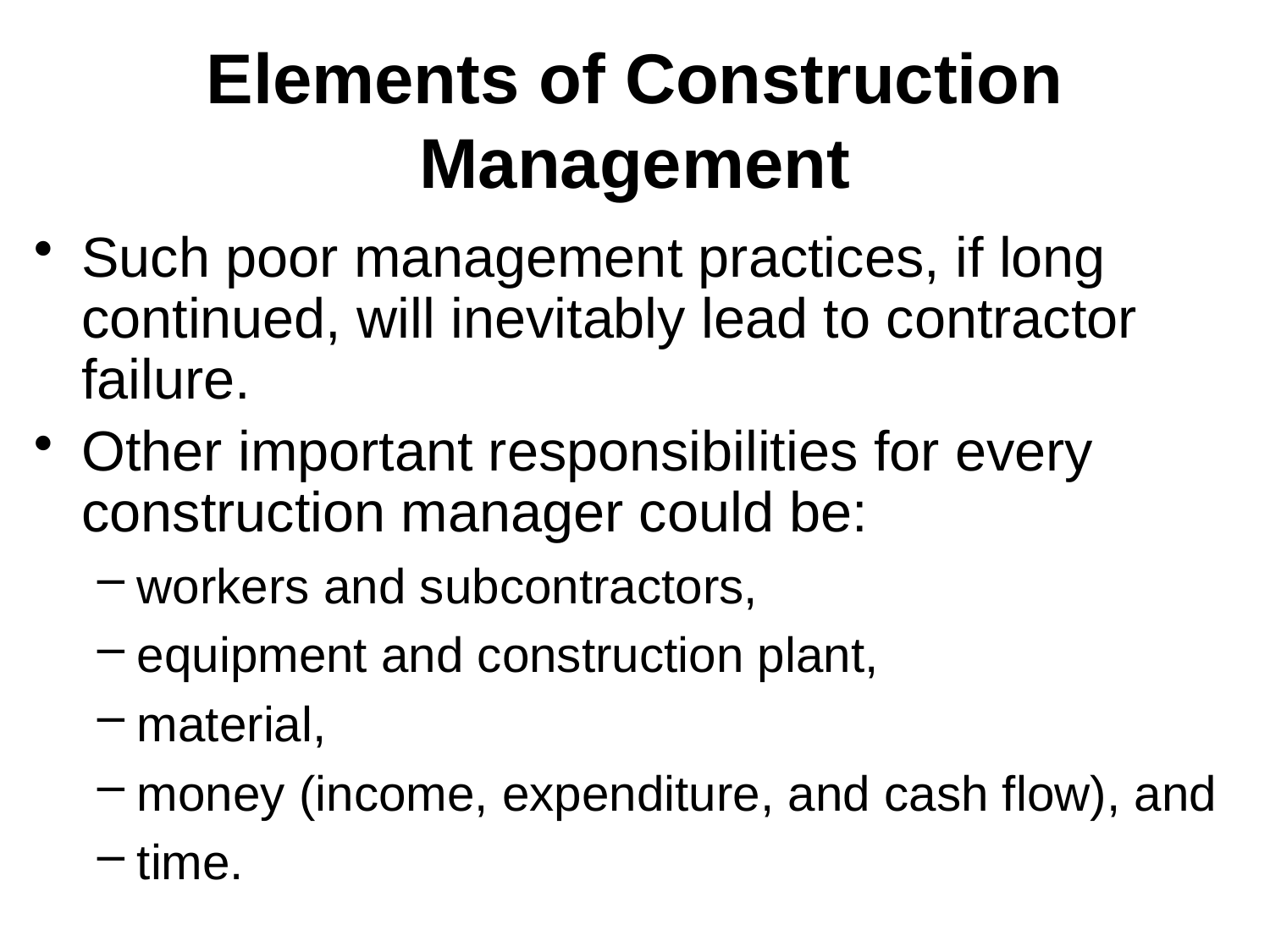

# Elements of Construction Management
Such poor management practices, if long continued, will inevitably lead to contractor failure.
Other important responsibilities for every construction manager could be:
workers and subcontractors,
equipment and construction plant,
material,
money (income, expenditure, and cash flow), and
time.